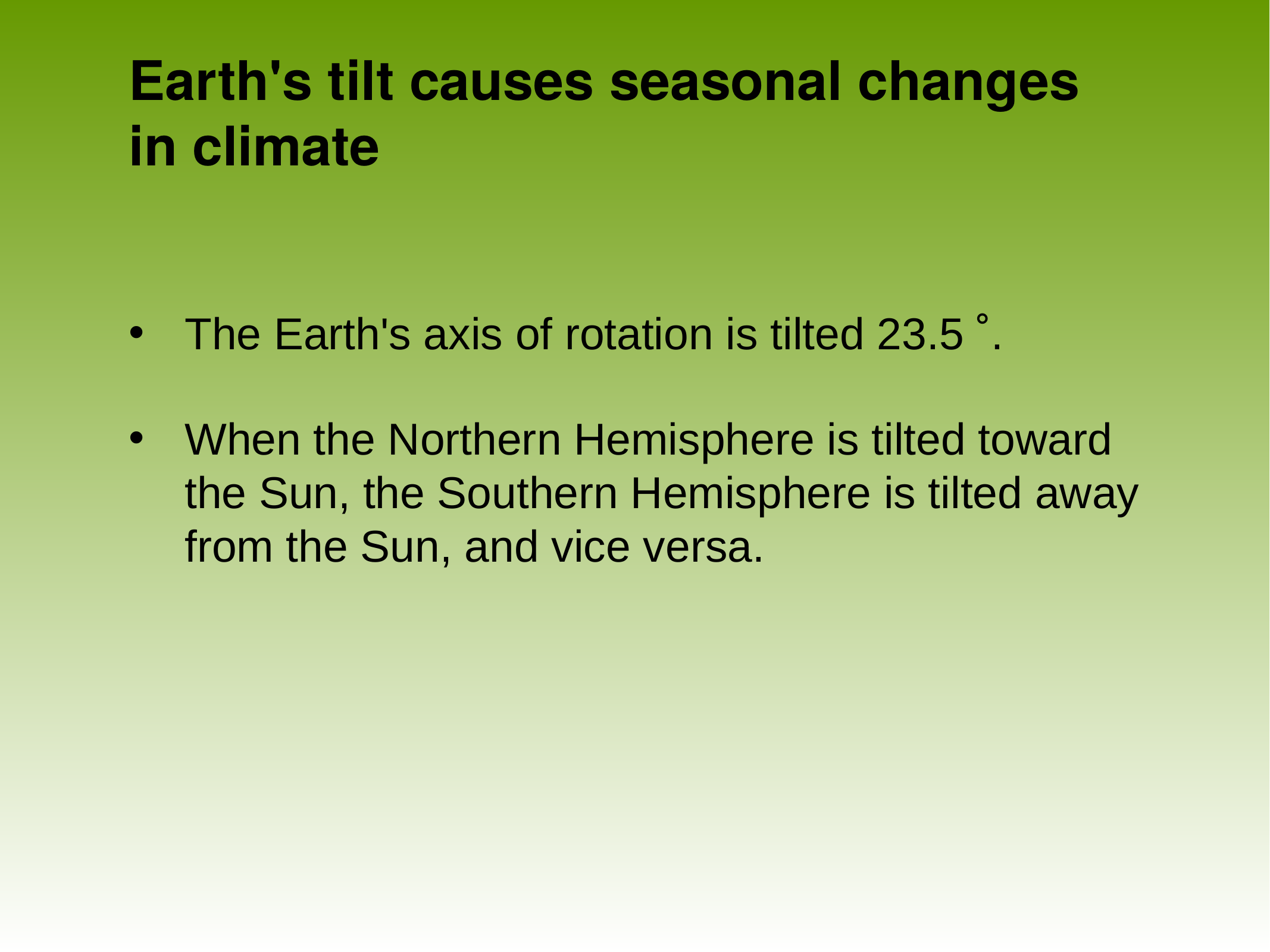

# Earth's tilt causes seasonal changes in climate
The Earth's axis of rotation is tilted 23.5 ˚.
When the Northern Hemisphere is tilted toward the Sun, the Southern Hemisphere is tilted away from the Sun, and vice versa.